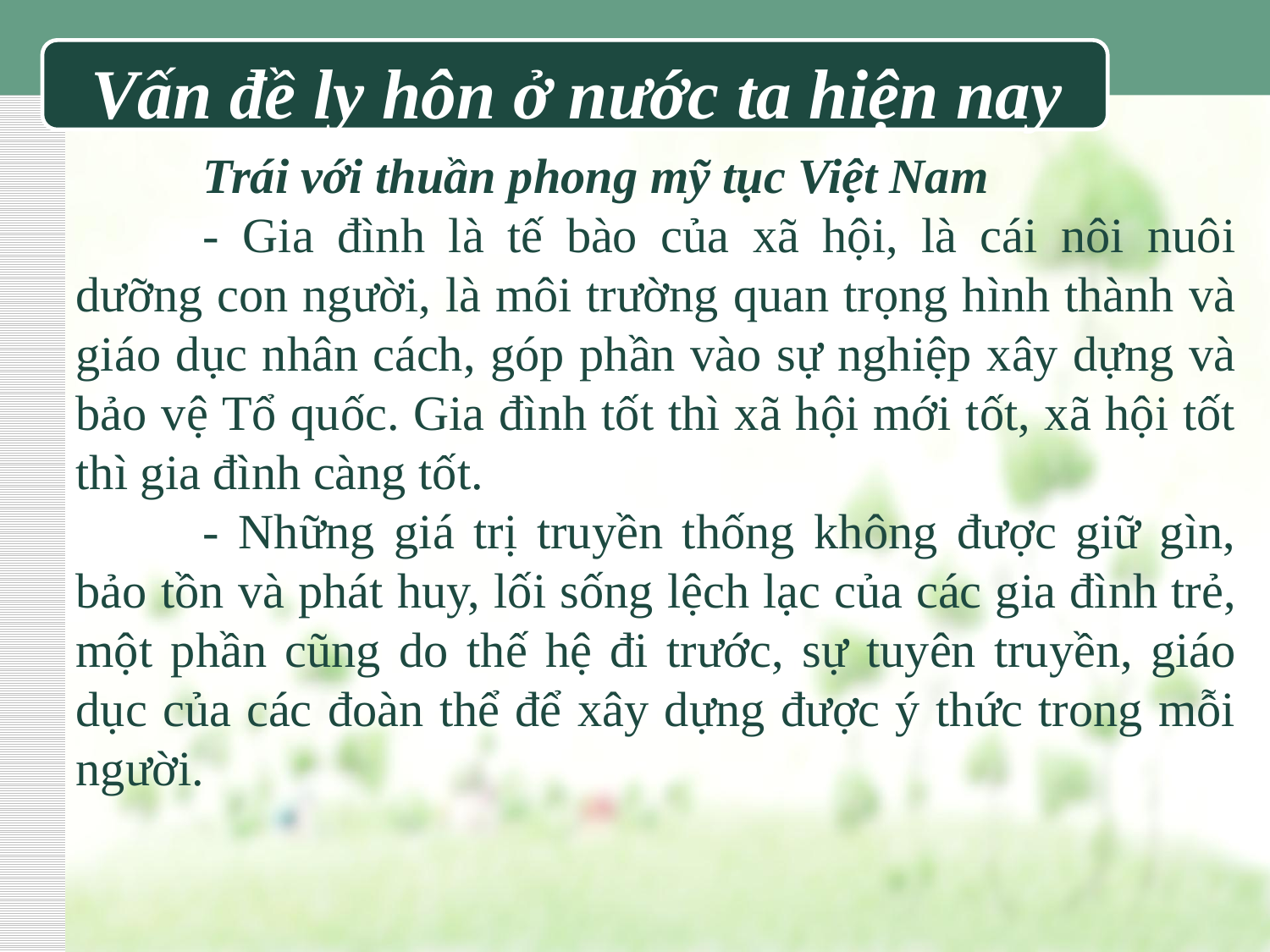

Vấn đề ly hôn ở nước ta hiện nay
	Trái với thuần phong mỹ tục Việt Nam
	- Gia đình là tế bào của xã hội, là cái nôi nuôi dưỡng con người, là môi trường quan trọng hình thành và giáo dục nhân cách, góp phần vào sự nghiệp xây dựng và bảo vệ Tổ quốc. Gia đình tốt thì xã hội mới tốt, xã hội tốt thì gia đình càng tốt.
	- Những giá trị truyền thống không được giữ gìn, bảo tồn và phát huy, lối sống lệch lạc của các gia đình trẻ, một phần cũng do thế hệ đi trước, sự tuyên truyền, giáo dục của các đoàn thể để xây dựng được ý thức trong mỗi người.